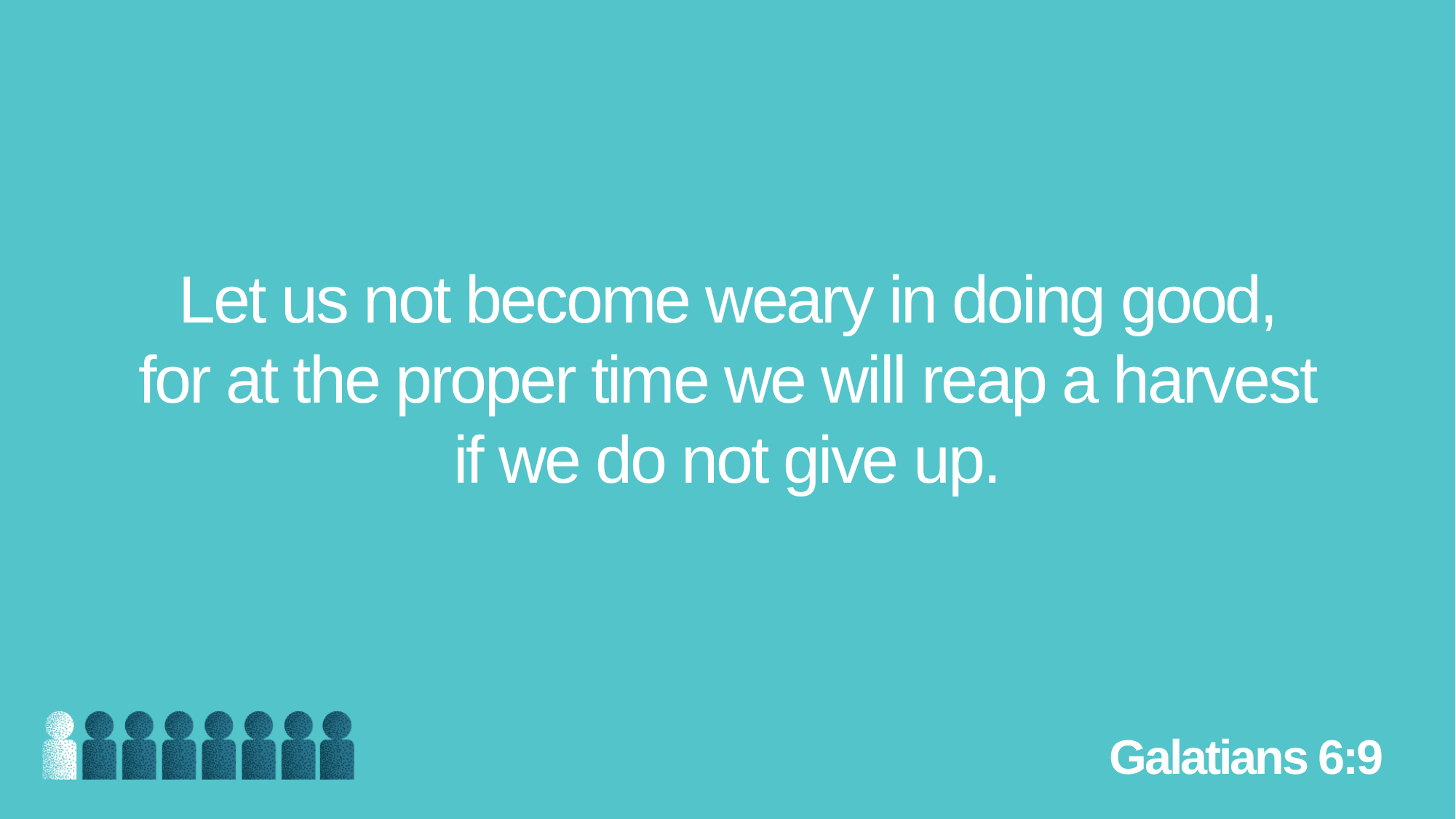

Let us not become weary in doing good, for at the proper time we will reap a harvest if we do not give up.
Galatians 6:9